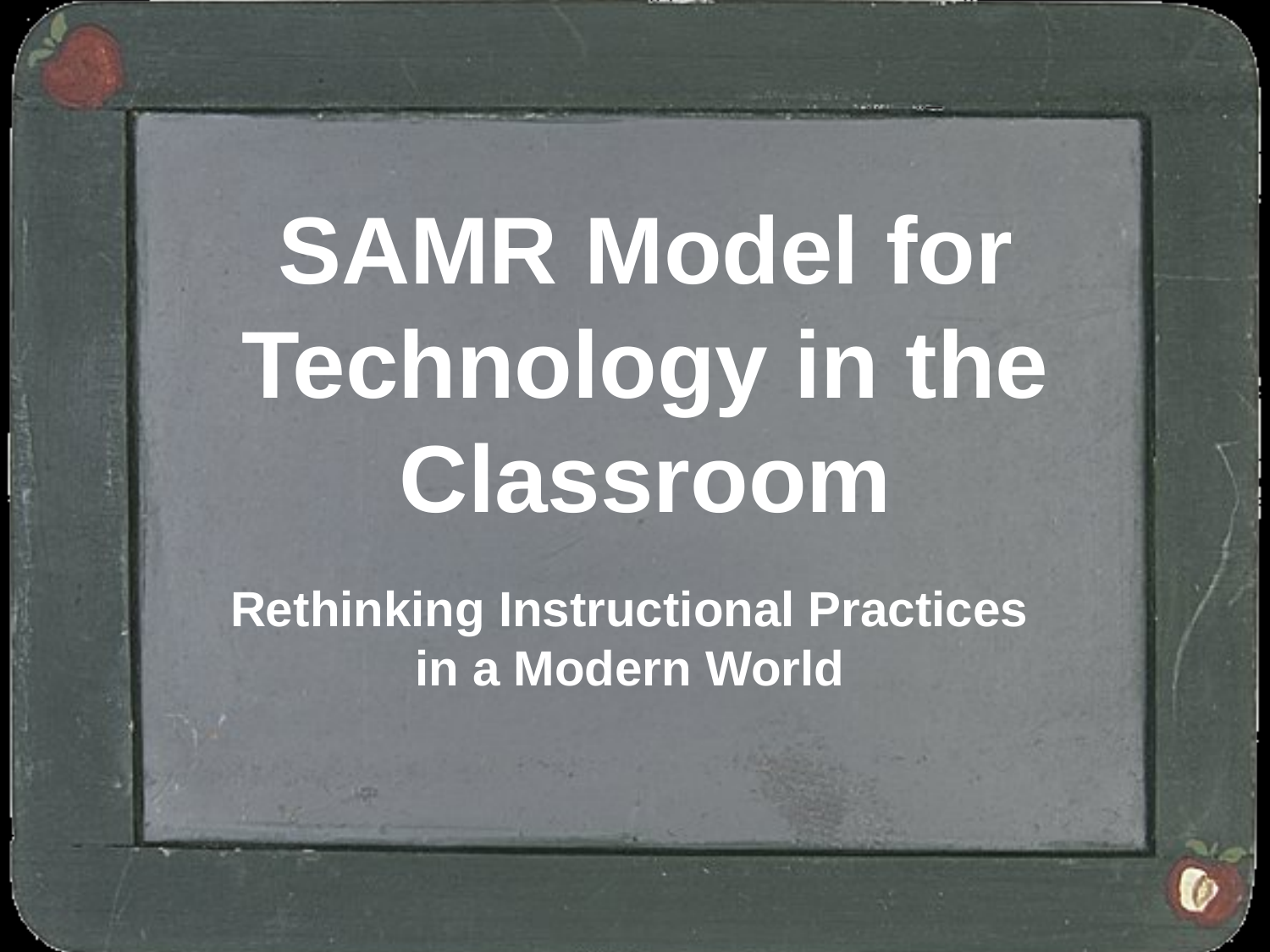

# SAMR Model for Technology in the Classroom
Rethinking Instructional Practices in a Modern World